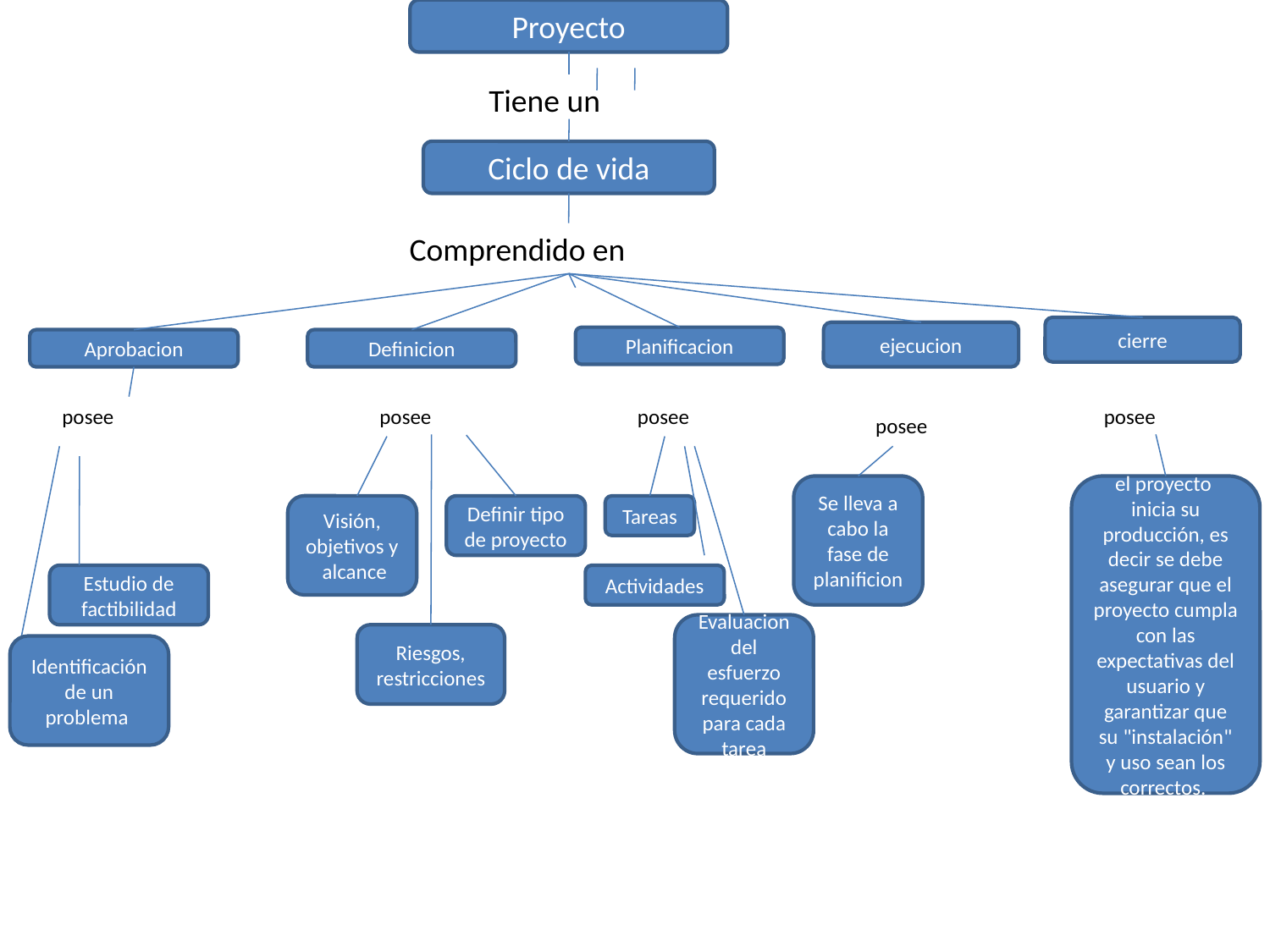

Proyecto
Tiene un
Ciclo de vida
Comprendido en
cierre
ejecucion
Planificacion
Aprobacion
Definicion
posee
posee
posee
posee
posee
Se lleva a cabo la fase de planificion
el proyecto  inicia su producción, es decir se debe asegurar que el proyecto cumpla con las expectativas del usuario y garantizar que su "instalación" y uso sean los correctos.
Visión, objetivos y  alcance
Definir tipo de proyecto
Tareas
Estudio de factibilidad
Actividades
Evaluacion del esfuerzo requerido para cada tarea
Riesgos, restricciones
Identificación de un problema